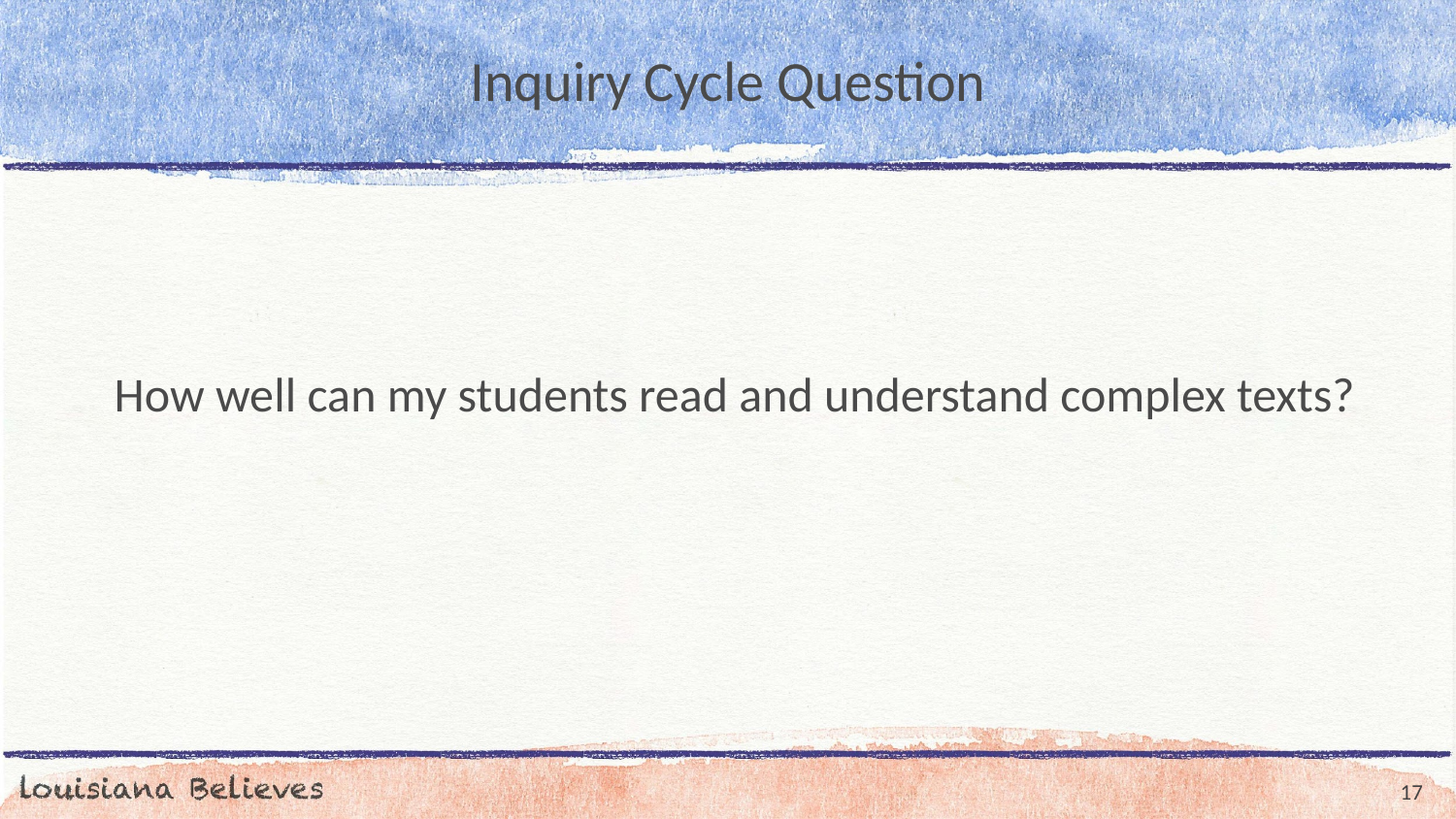

# Inquiry Cycle Question

How well can my students read and understand complex texts?